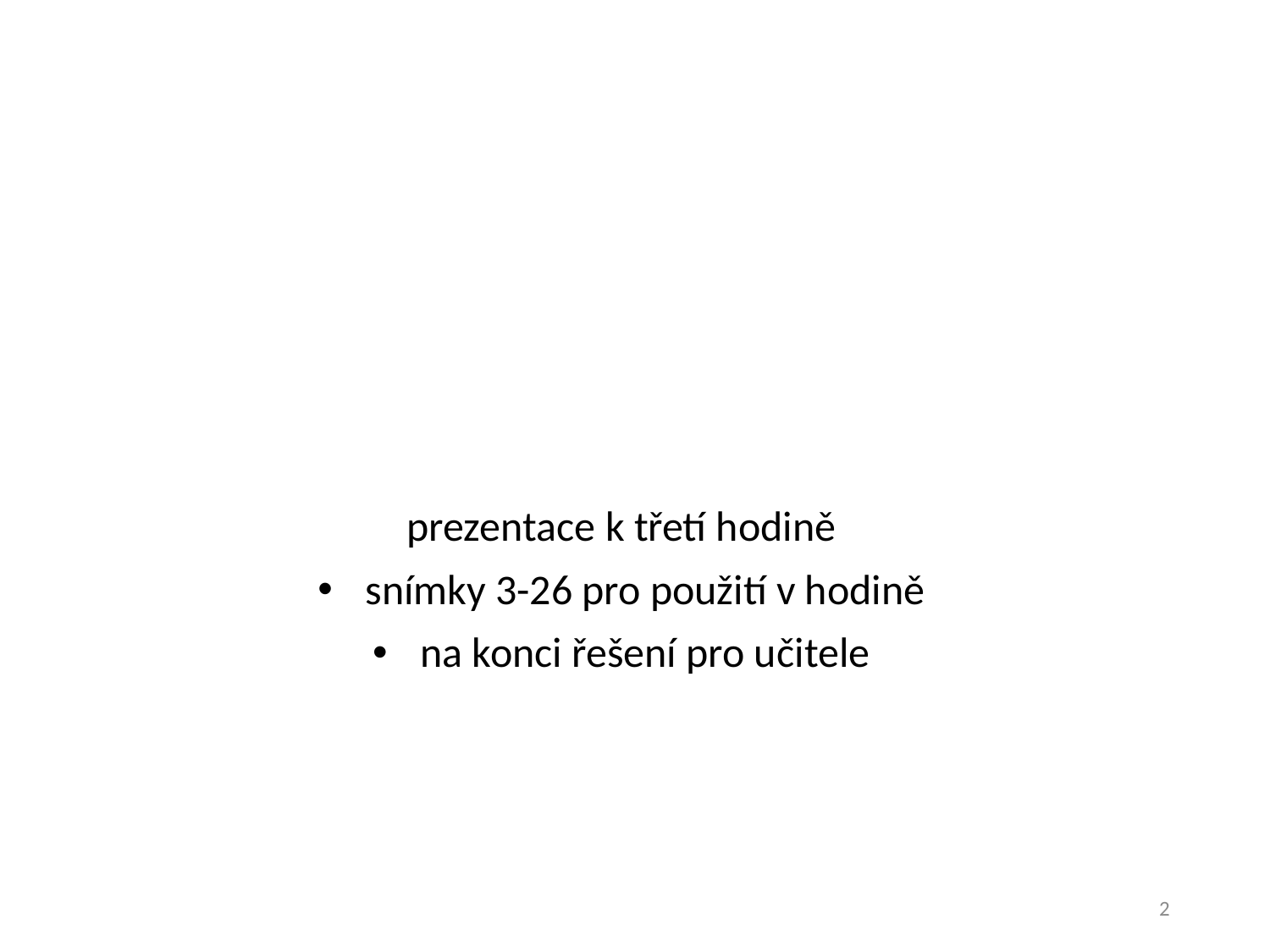

prezentace k třetí hodině
snímky 3-26 pro použití v hodině
na konci řešení pro učitele

2